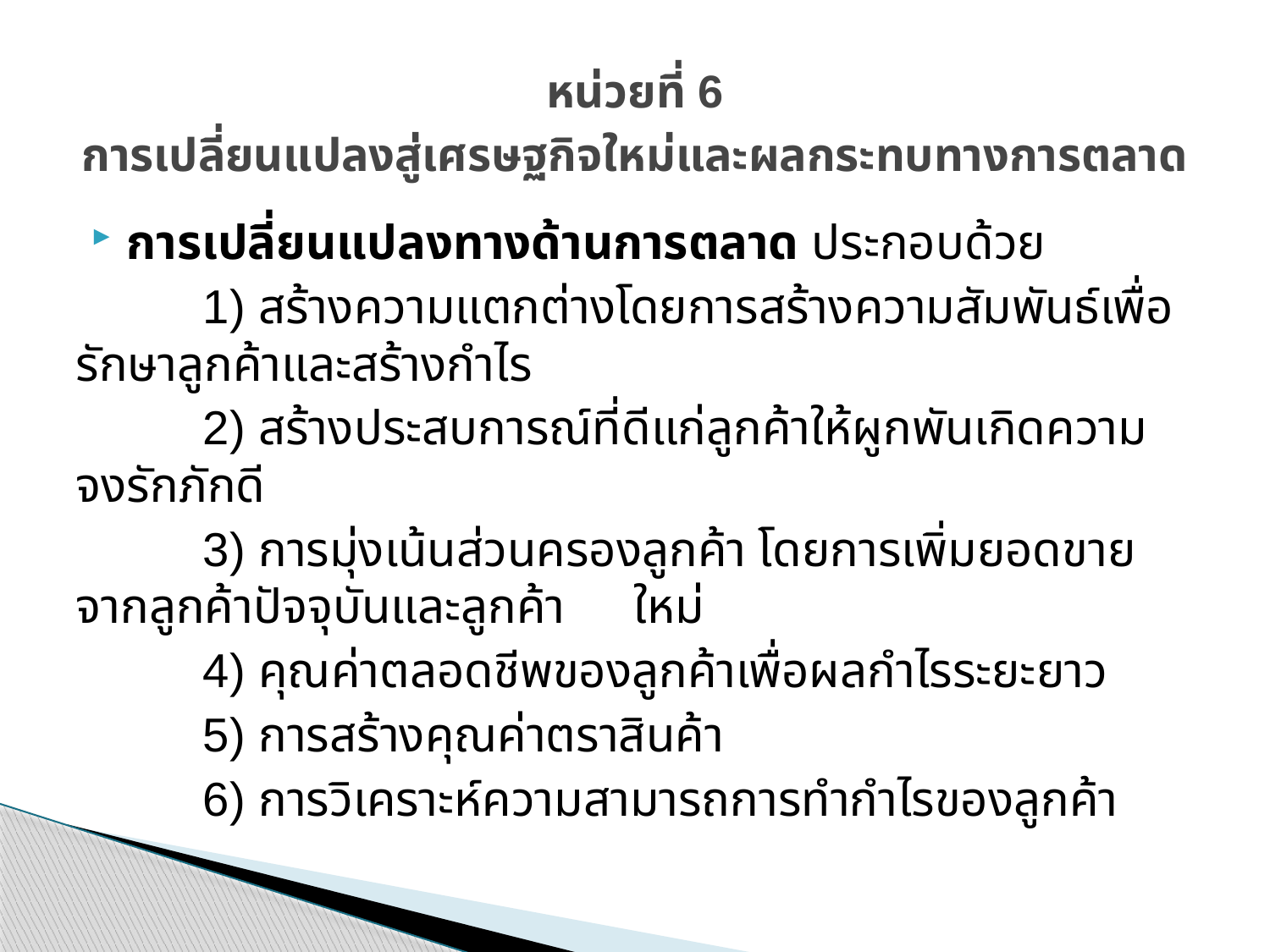

# หน่วยที่ 6 การเปลี่ยนแปลงสู่เศรษฐกิจใหม่และผลกระทบทางการตลาด
การเปลี่ยนแปลงทางด้านการตลาด ประกอบด้วย
	1) สร้างความแตกต่างโดยการสร้างความสัมพันธ์เพื่อรักษาลูกค้าและสร้างกำไร
	2) สร้างประสบการณ์ที่ดีแก่ลูกค้าให้ผูกพันเกิดความจงรักภักดี
	3) การมุ่งเน้นส่วนครองลูกค้า โดยการเพิ่มยอดขายจากลูกค้าปัจจุบันและลูกค้า	    ใหม่
	4) คุณค่าตลอดชีพของลูกค้าเพื่อผลกำไรระยะยาว
	5) การสร้างคุณค่าตราสินค้า
	6) การวิเคราะห์ความสามารถการทำกำไรของลูกค้า